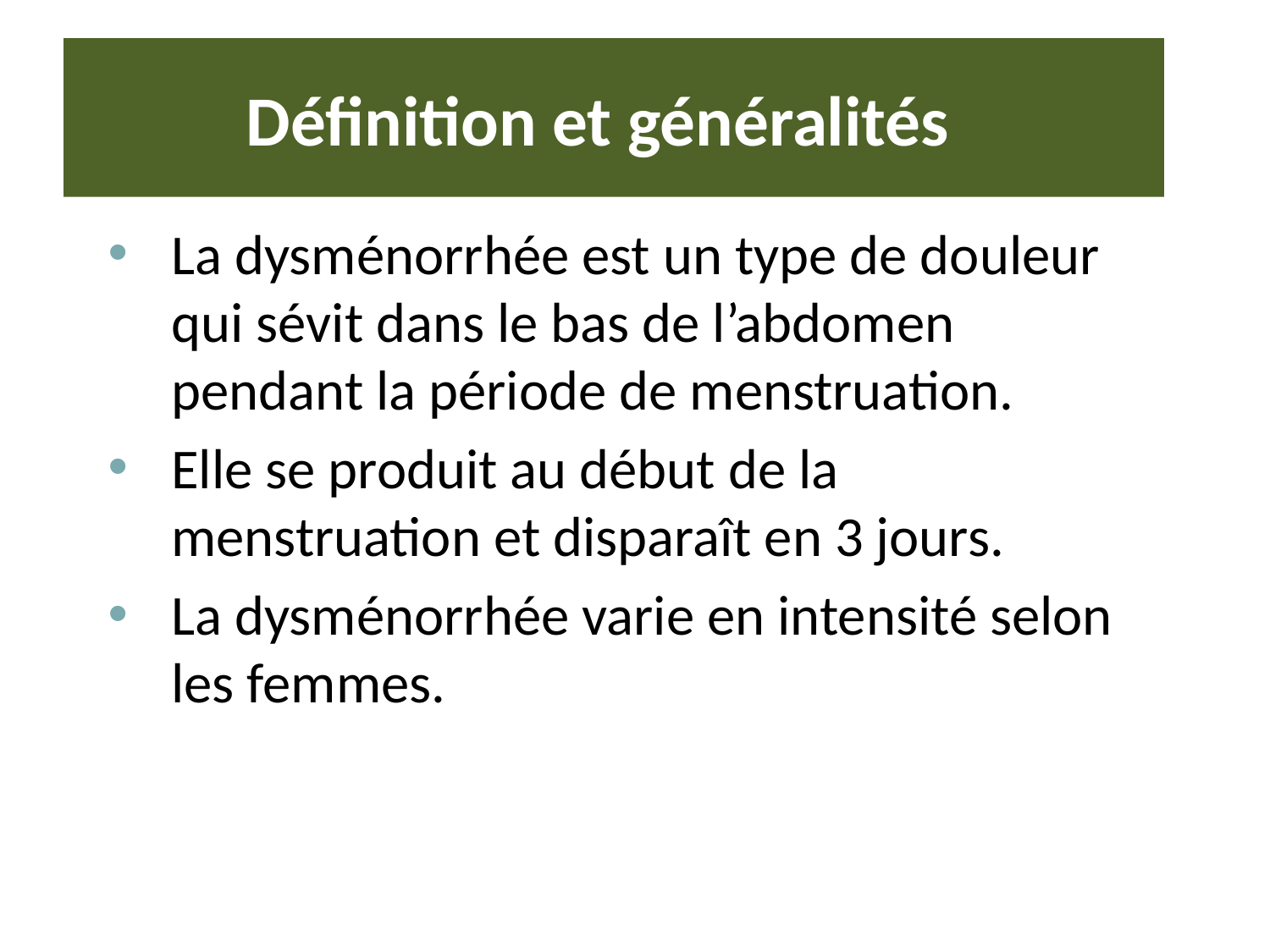

# Définition et généralités
La dysménorrhée est un type de douleur qui sévit dans le bas de l’abdomen pendant la période de menstruation.
Elle se produit au début de la menstruation et disparaît en 3 jours.
La dysménorrhée varie en intensité selon les femmes.